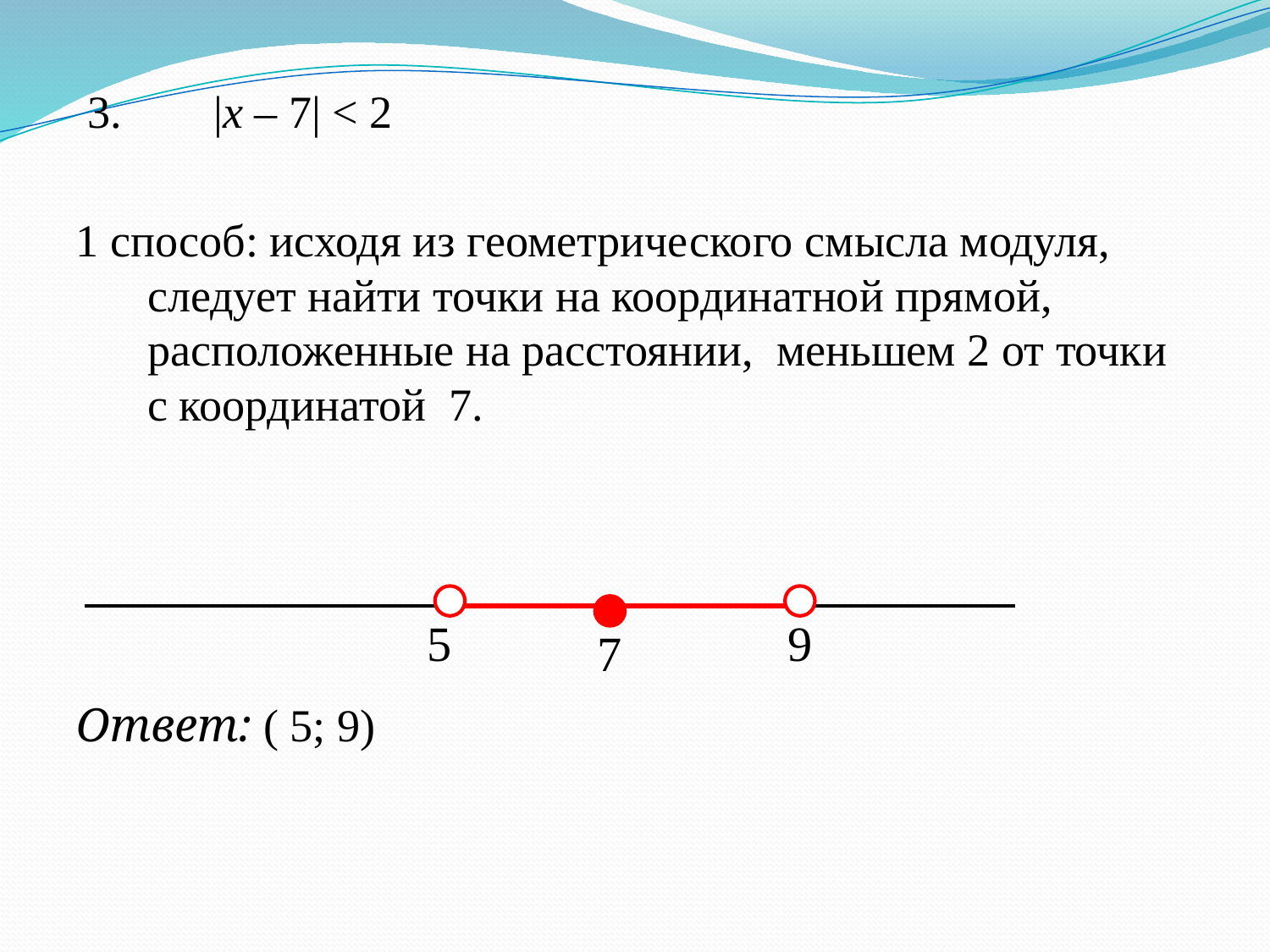

3.        |х – 7| < 2

1 способ: исходя из геометрического смысла модуля, следует найти точки на координатной прямой, расположенные на расстоянии,  меньшем 2 от точки с координатой  7.

Ответ: ( 5; 9)

5
9
7